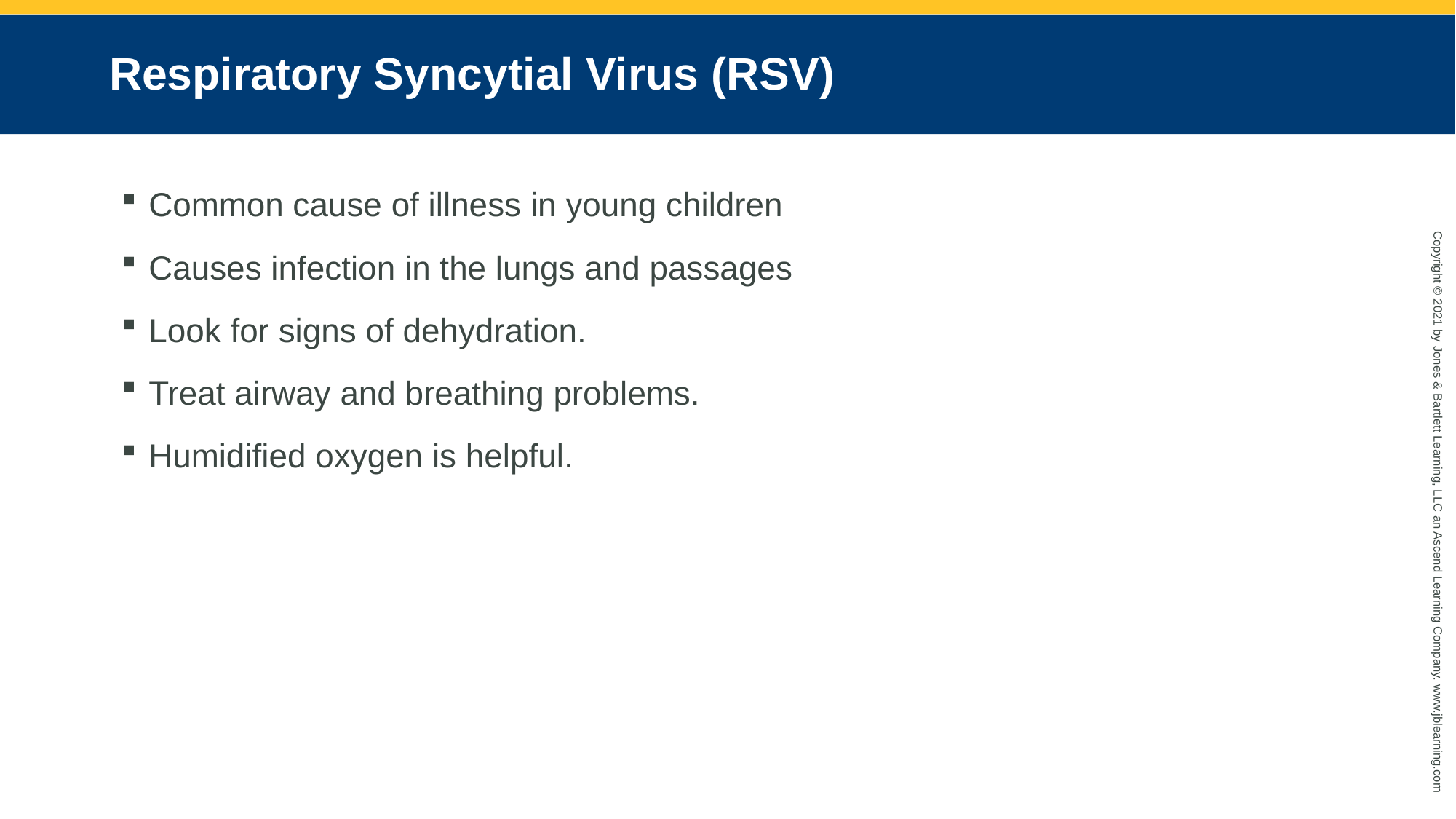

# Respiratory Syncytial Virus (RSV)
Common cause of illness in young children
Causes infection in the lungs and passages
Look for signs of dehydration.
Treat airway and breathing problems.
Humidified oxygen is helpful.